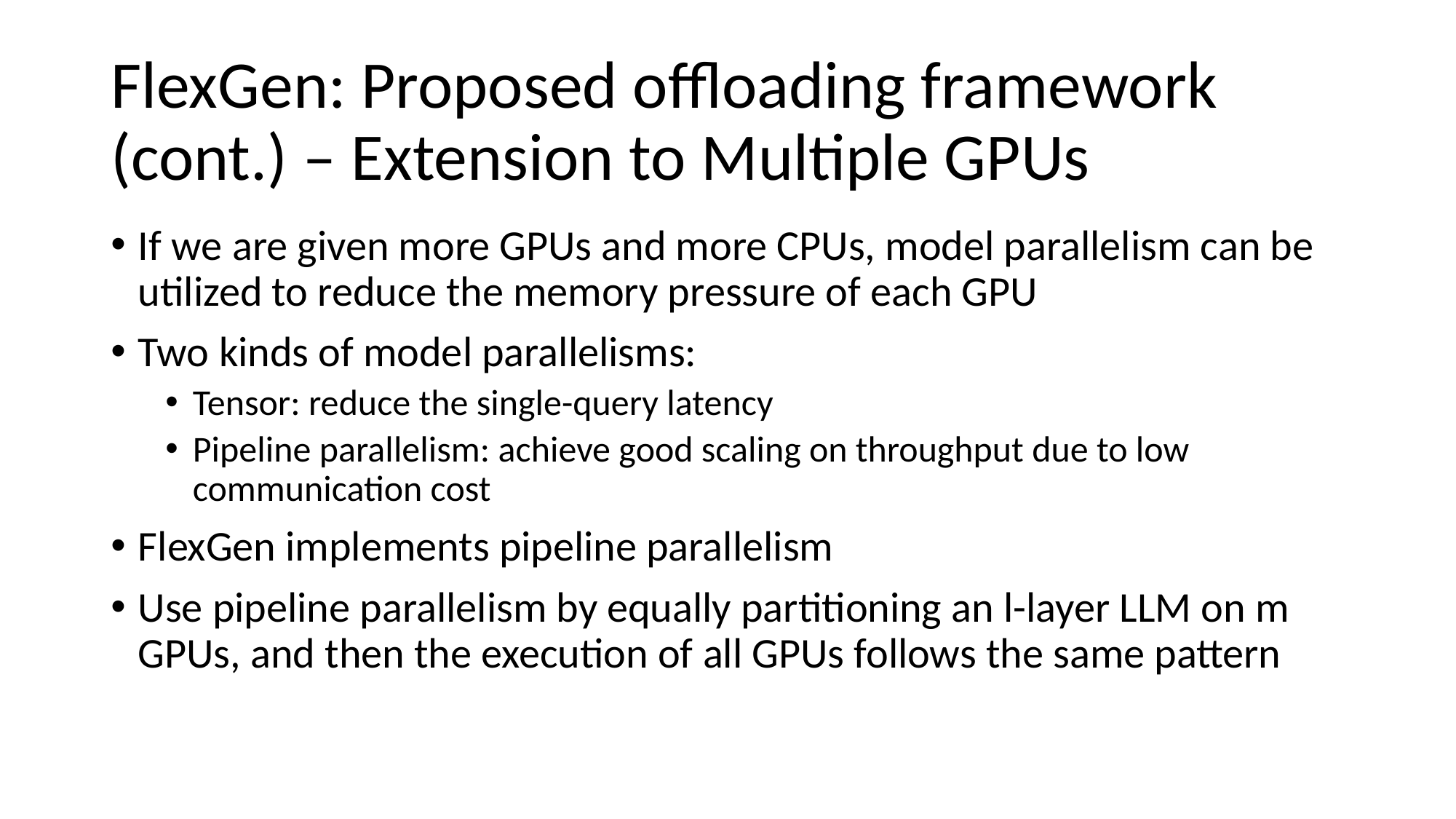

# FlexGen: Proposed offloading framework (cont.) – Extension to Multiple GPUs
If we are given more GPUs and more CPUs, model parallelism can be utilized to reduce the memory pressure of each GPU
Two kinds of model parallelisms:
Tensor: reduce the single-query latency
Pipeline parallelism: achieve good scaling on throughput due to low communication cost
FlexGen implements pipeline parallelism
Use pipeline parallelism by equally partitioning an l-layer LLM on m GPUs, and then the execution of all GPUs follows the same pattern